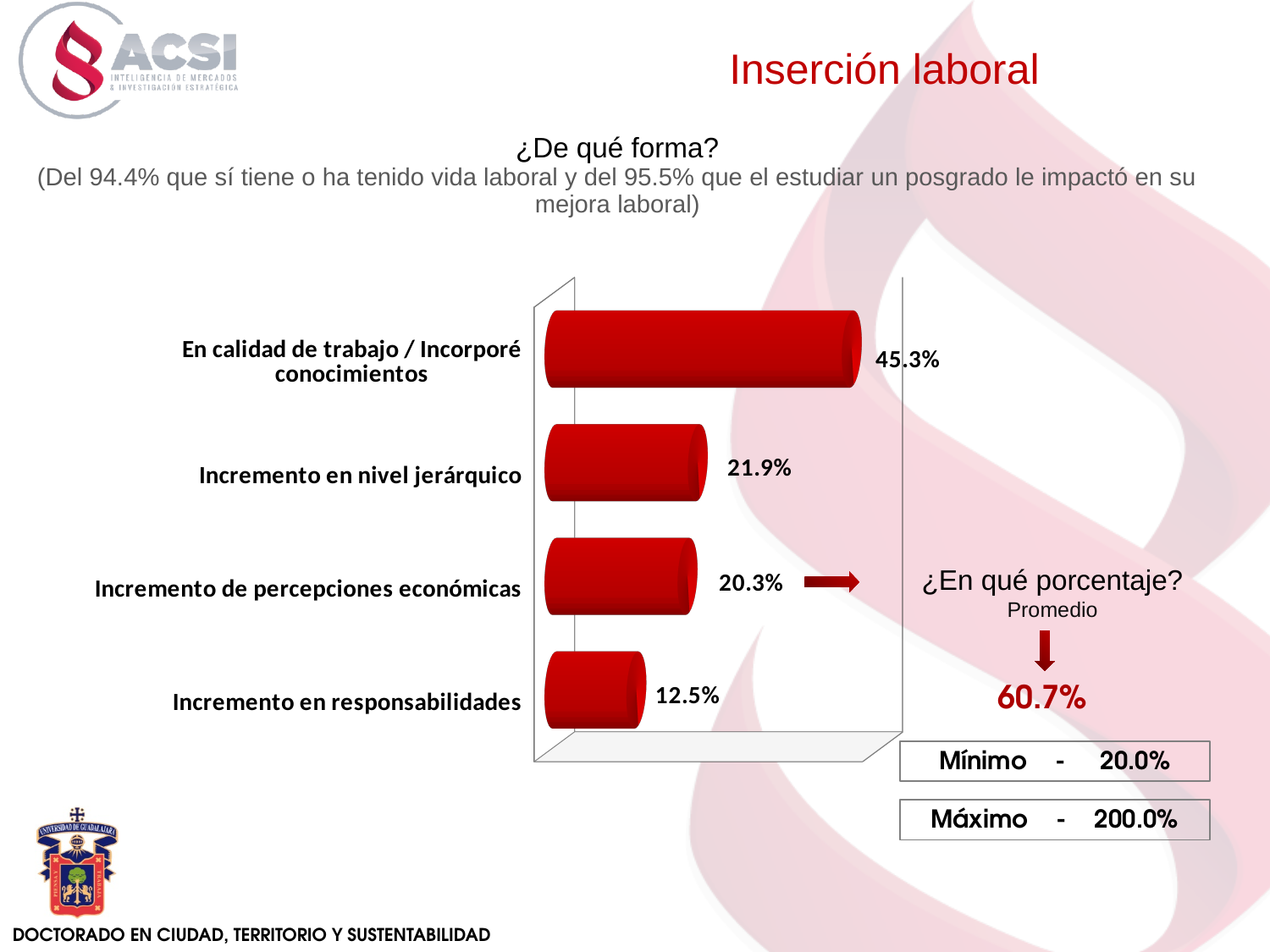

Inserción laboral
¿De qué forma?
(Del 94.4% que sí tiene o ha tenido vida laboral y del 95.5% que el estudiar un posgrado le impactó en su mejora laboral)

[unsupported chart]

¿En qué porcentaje?
Promedio

60.7%
Mínimo    -     20.0%
Máximo    -    200.0%